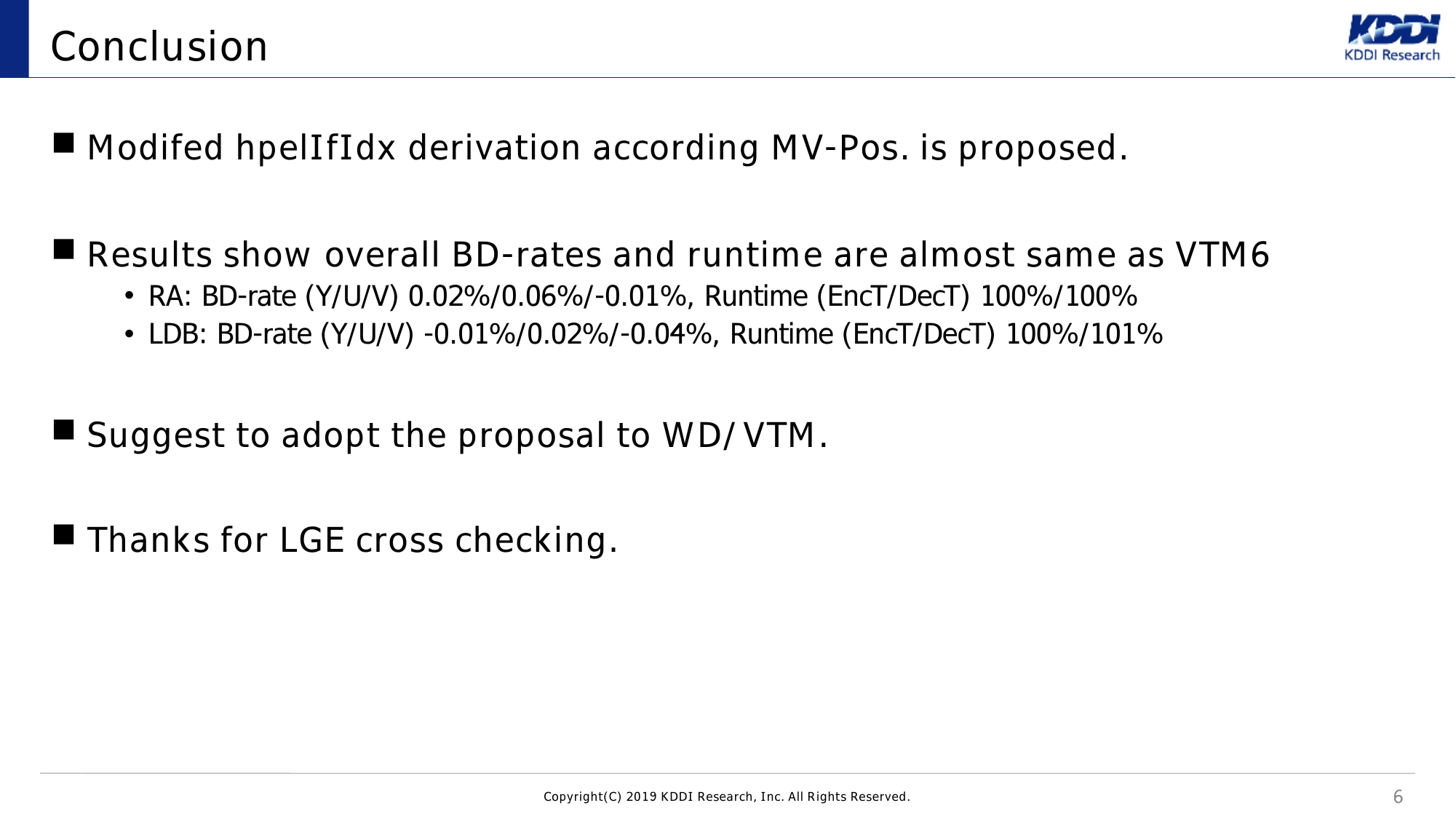

# Conclusion
Modifed hpelIfIdx derivation according MV-Pos. is proposed.

Results show overall BD-rates and runtime are almost same as VTM6
RA: BD-rate (Y/U/V) 0.02%/0.06%/-0.01%, Runtime (EncT/DecT) 100%/100%
LDB: BD-rate (Y/U/V) -0.01%/0.02%/-0.04%, Runtime (EncT/DecT) 100%/101%

Suggest to adopt the proposal to WD/VTM.

Thanks for LGE cross checking.

6